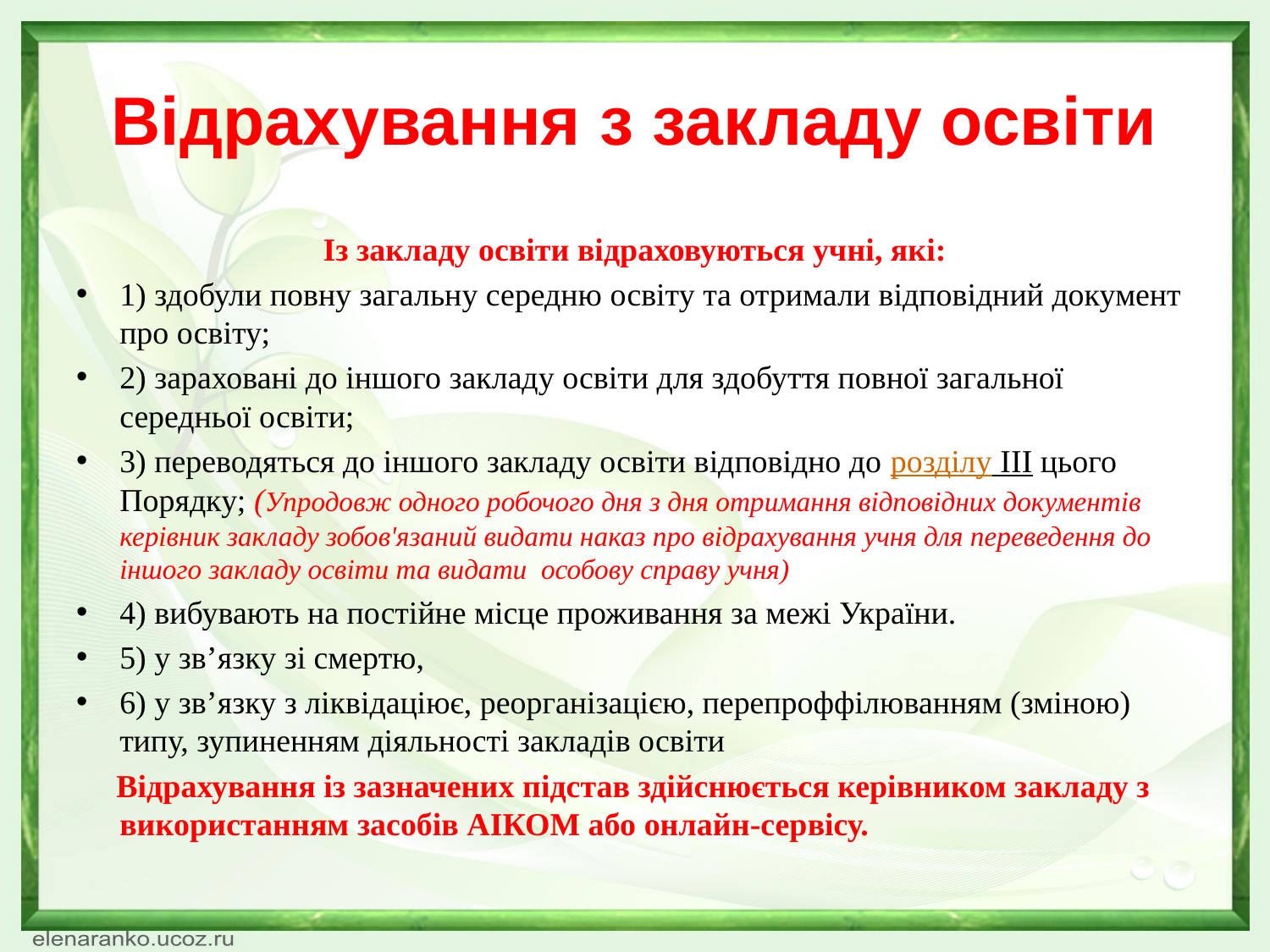

# Відрахування з закладу освіти
Із закладу освіти відраховуються учні, які:
1) здобули повну загальну середню освіту та отримали відповідний документ про освіту;
2) зараховані до іншого закладу освіти для здобуття повної загальної середньої освіти;
3) переводяться до іншого закладу освіти відповідно до розділу ІІІ цього Порядку; (Упродовж одного робочого дня з дня отримання відповідних документів керівник закладу зобов'язаний видати наказ про відрахування учня для переведення до іншого закладу освіти та видати  особову справу учня)
4) вибувають на постійне місце проживання за межі України.
5) у зв’язку зі смертю,
6) у зв’язку з ліквідаціює, реорганізацією, перепроффілюванням (зміною) типу, зупиненням діяльності закладів освіти
     Відрахування із зазначених підстав здійснюється керівником закладу з використанням засобів АІКОМ або онлайн-сервісу.